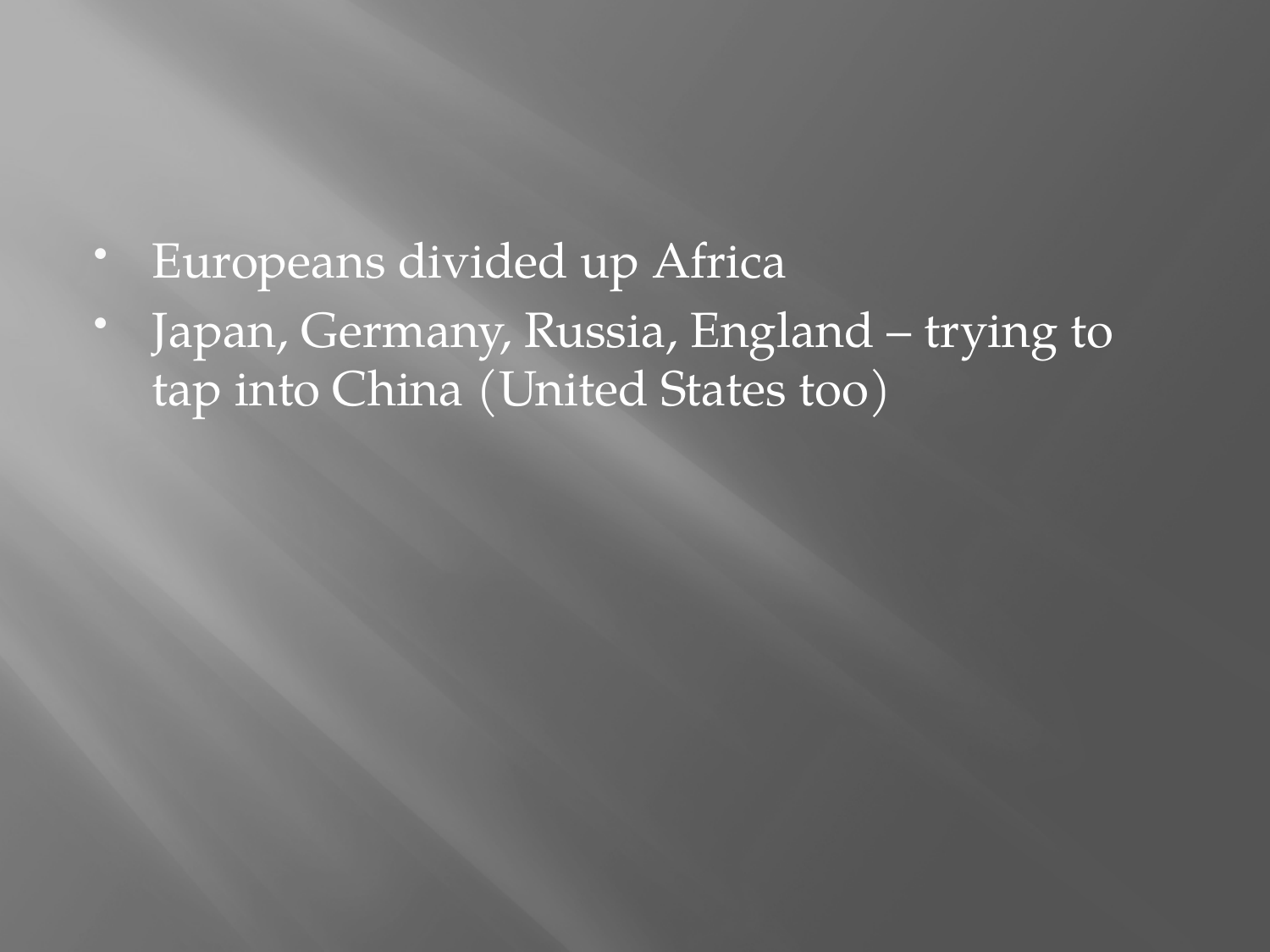

#
Europeans divided up Africa
Japan, Germany, Russia, England – trying to tap into China (United States too)